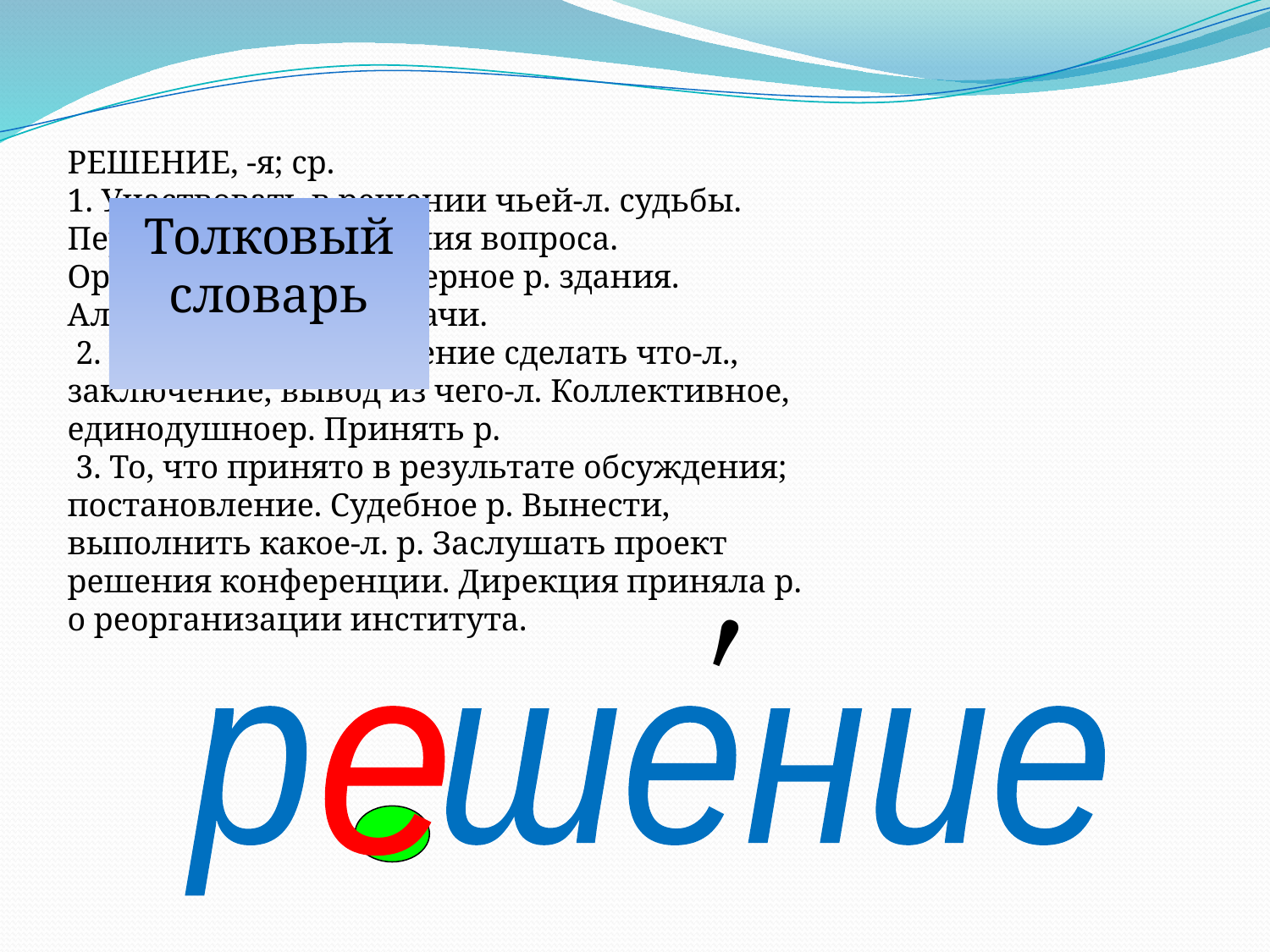

РЕШЕНИЕ, -я; ср.
1. Участвовать в решении чьей-л. судьбы. Перенести срок решения вопроса. Оригинальное инженерное р. здания. Алгебраическое р. задачи.
 2. Обдуманное намерение сделать что-л., заключение, вывод из чего-л. Коллективное, единодушноер. Принять р.
 3. То, что принято в результате обсуждения; постановление. Судебное р. Вынести, выполнить какое-л. р. Заслушать проект решения конференции. Дирекция приняла р. о реорганизации института.
Толковый словарь

′
р  шение
е